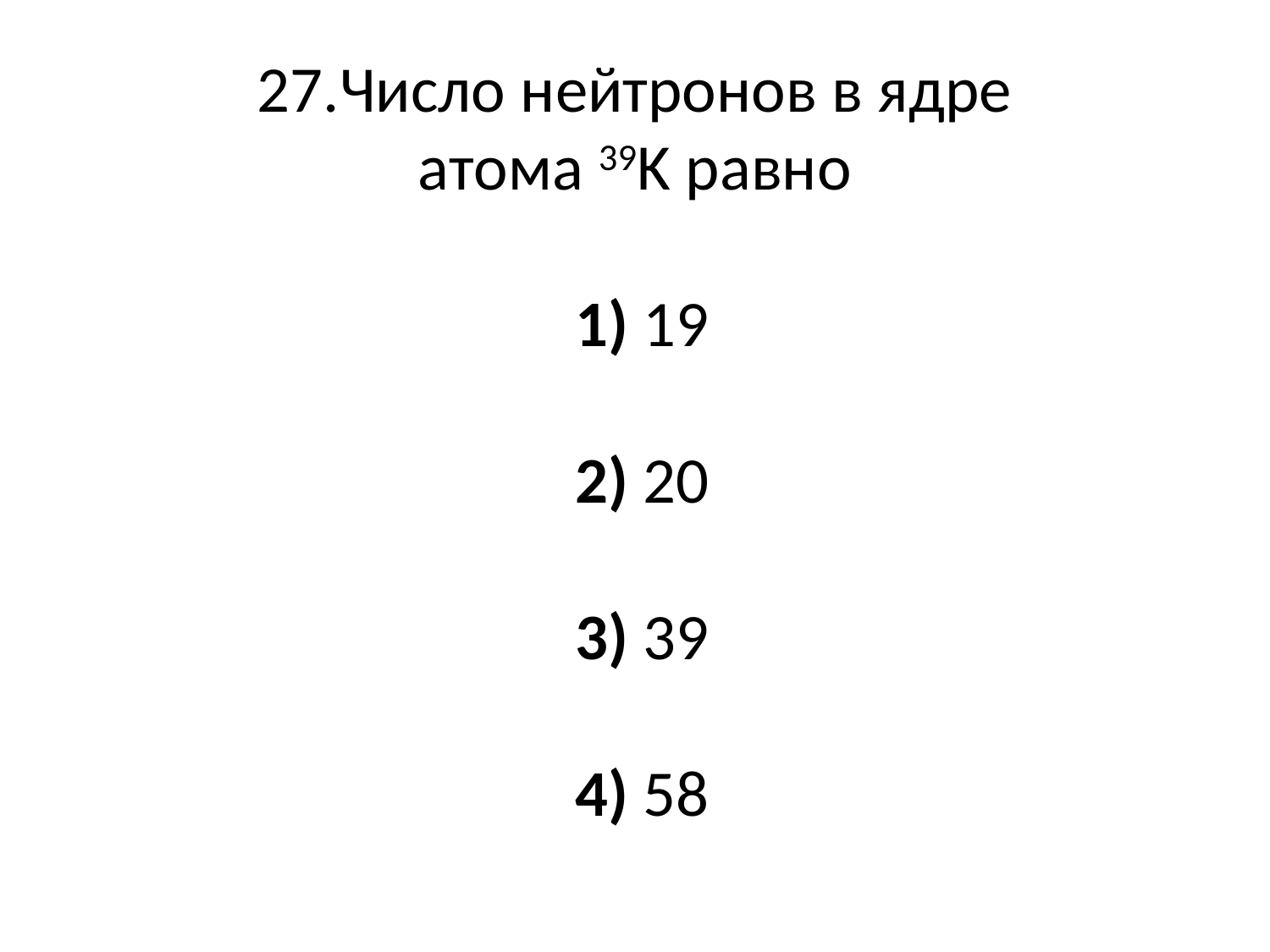

# 27.Число нейтронов в ядре атома 39K равно     1) 19     2) 20     3) 39     4) 58